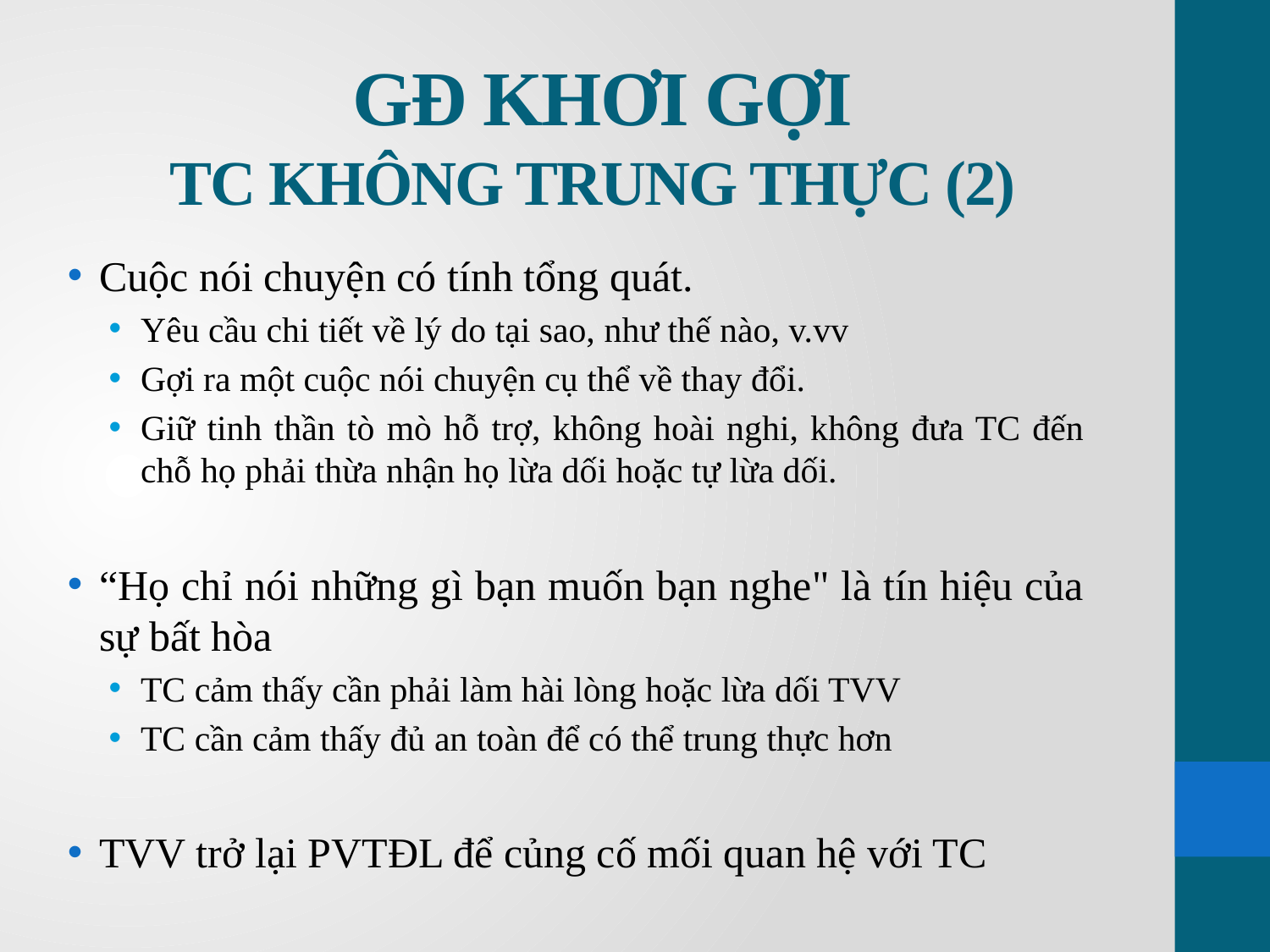

# GĐ KHƠI GỢI TC KHÔNG TRUNG THỰC (2)
Cuộc nói chuyện có tính tổng quát.
Yêu cầu chi tiết về lý do tại sao, như thế nào, v.vv
Gợi ra một cuộc nói chuyện cụ thể về thay đổi.
Giữ tinh thần tò mò hỗ trợ, không hoài nghi, không đưa TC đến chỗ họ phải thừa nhận họ lừa dối hoặc tự lừa dối.

“Họ chỉ nói những gì bạn muốn bạn nghe" là tín hiệu của sự bất hòa
TC cảm thấy cần phải làm hài lòng hoặc lừa dối TVV
TC cần cảm thấy đủ an toàn để có thể trung thực hơn

TVV trở lại PVTĐL để củng cố mối quan hệ với TC